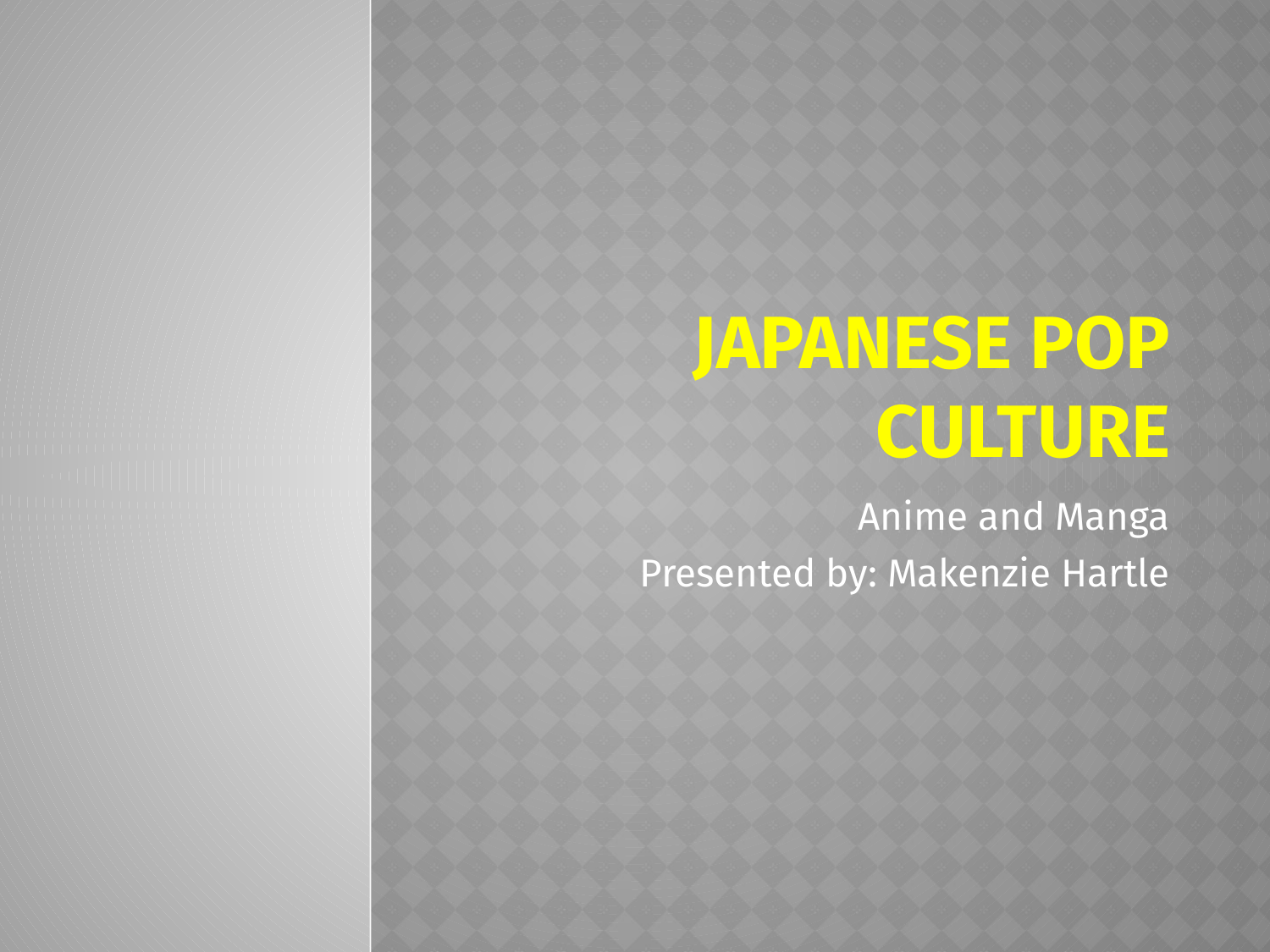

# Japanese Pop culture
Anime and Manga
Presented by: Makenzie Hartle